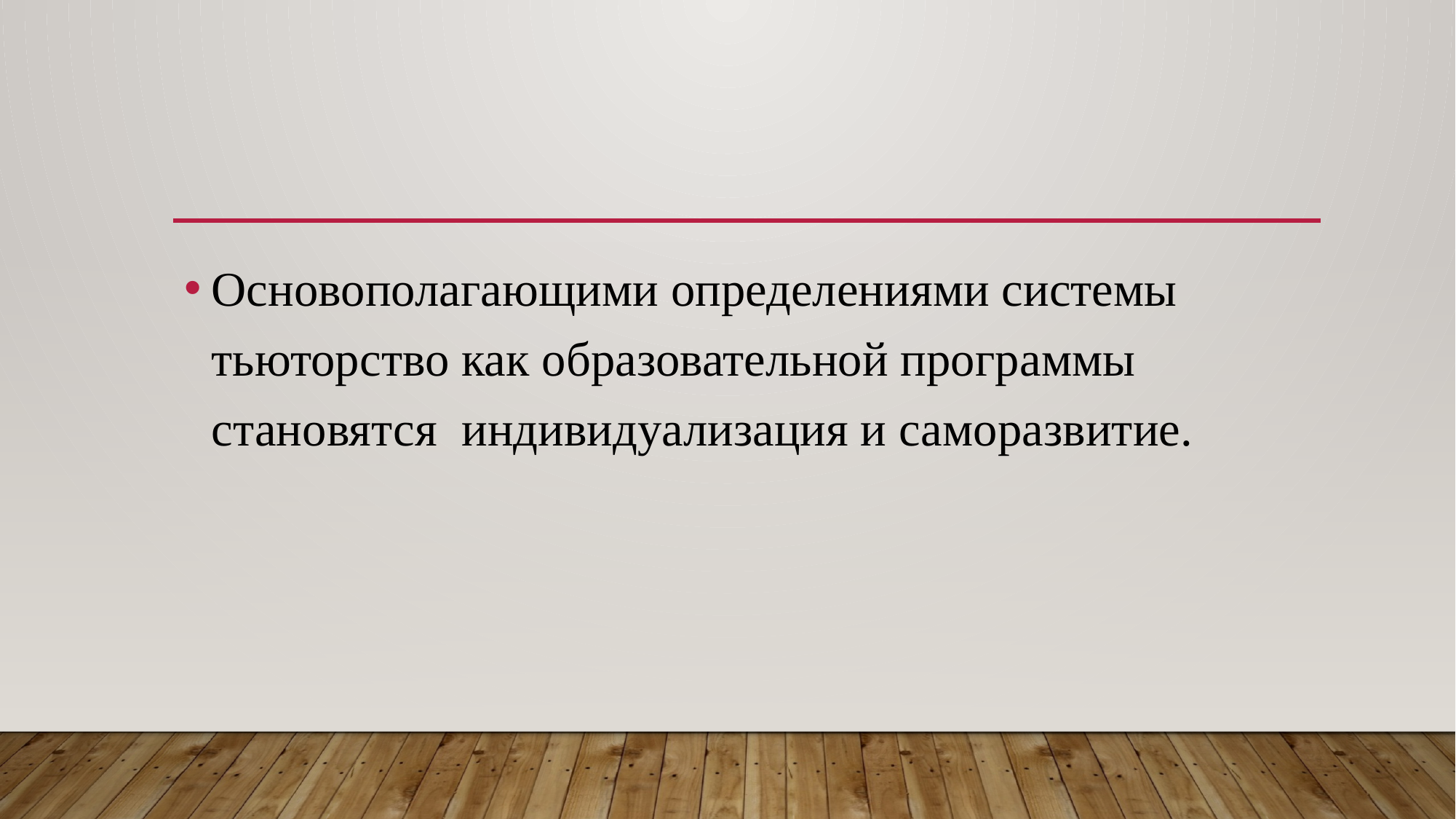

Основополагающими определениями системы тьюторство как образовательной программы становятся  индивидуализация и саморазвитие.